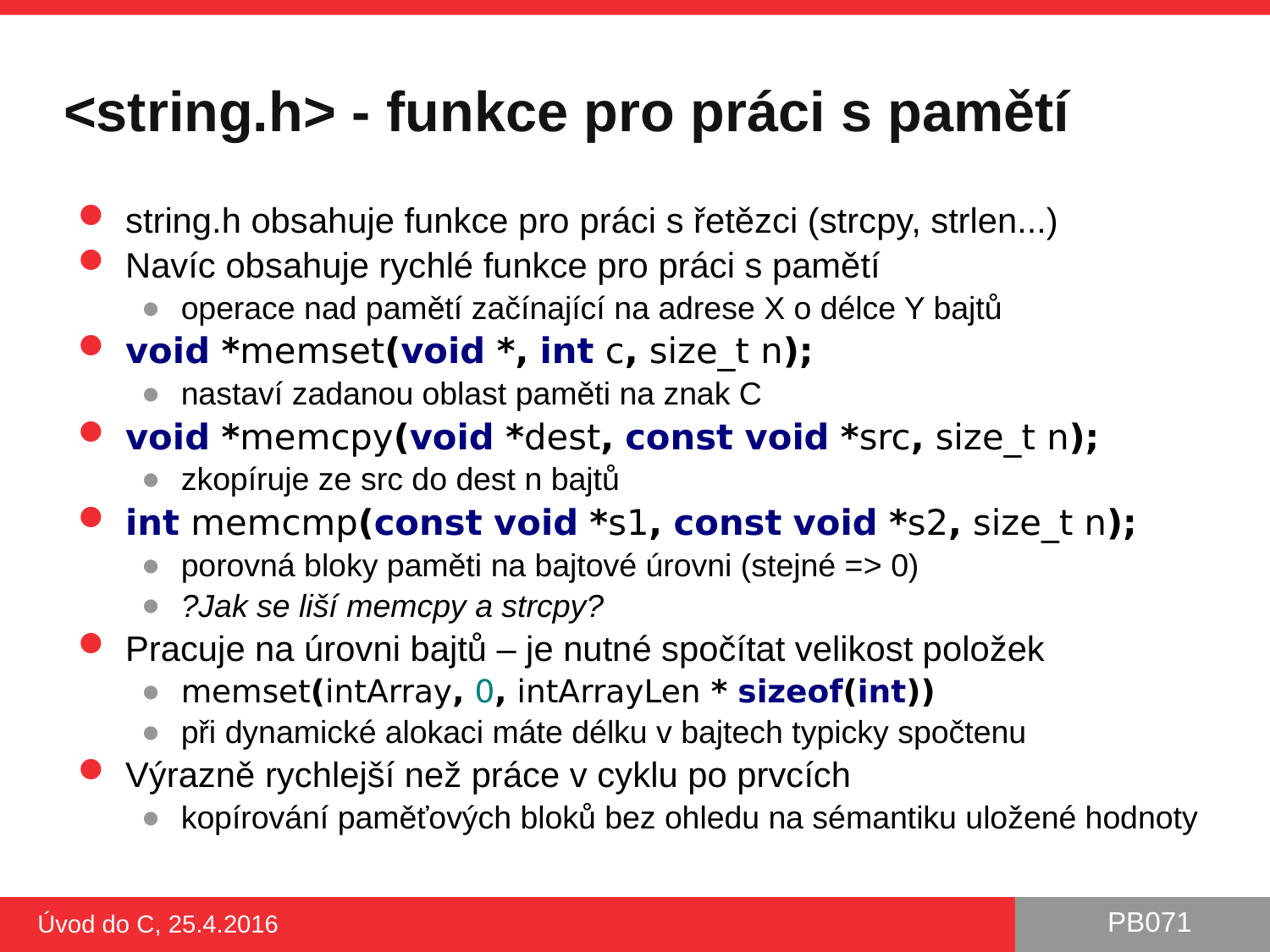

# <string.h> - funkce pro práci s pamětí
string.h obsahuje funkce pro práci s řetězci (strcpy, strlen...)
Navíc obsahuje rychlé funkce pro práci s pamětí
operace nad pamětí začínající na adrese X o délce Y bajtů
void *memset(void *, int c, size_t n);
nastaví zadanou oblast paměti na znak C
void *memcpy(void *dest, const void *src, size_t n);
zkopíruje ze src do dest n bajtů
int memcmp(const void *s1, const void *s2, size_t n);
porovná bloky paměti na bajtové úrovni (stejné => 0)
?Jak se liší memcpy a strcpy?
Pracuje na úrovni bajtů – je nutné spočítat velikost položek
memset(intArray, 0, intArrayLen * sizeof(int))
při dynamické alokaci máte délku v bajtech typicky spočtenu
Výrazně rychlejší než práce v cyklu po prvcích
kopírování paměťových bloků bez ohledu na sémantiku uložené hodnoty
Úvod do C, 25.4.2016